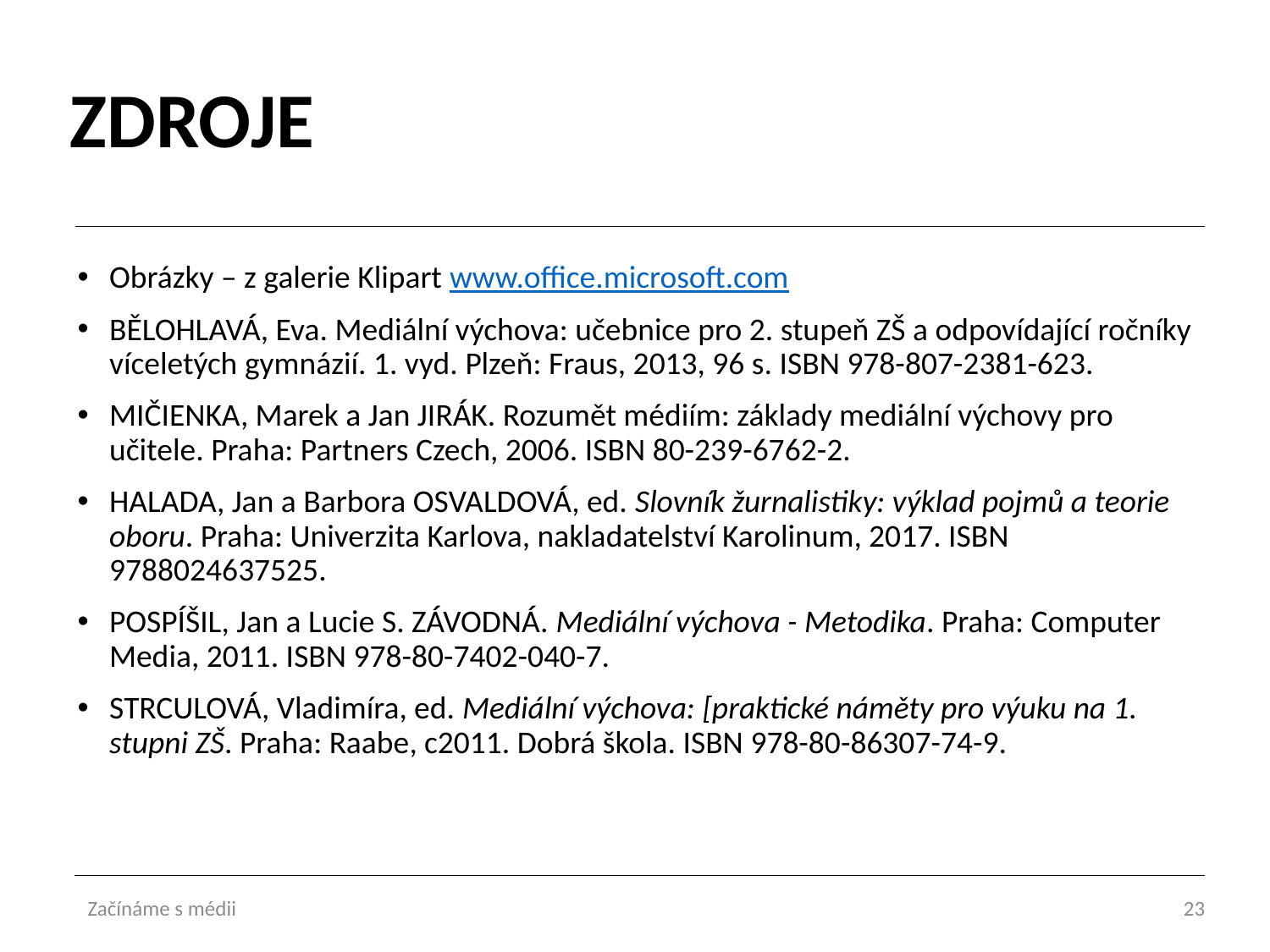

# ZDROJE
Obrázky – z galerie Klipart www.office.microsoft.com
BĚLOHLAVÁ, Eva. Mediální výchova: učebnice pro 2. stupeň ZŠ a odpovídající ročníky víceletých gymnázií. 1. vyd. Plzeň: Fraus, 2013, 96 s. ISBN 978-807-2381-623.
MIČIENKA, Marek a Jan JIRÁK. Rozumět médiím: základy mediální výchovy pro učitele. Praha: Partners Czech, 2006. ISBN 80-239-6762-2.
HALADA, Jan a Barbora OSVALDOVÁ, ed. Slovník žurnalistiky: výklad pojmů a teorie oboru. Praha: Univerzita Karlova, nakladatelství Karolinum, 2017. ISBN 9788024637525.
POSPÍŠIL, Jan a Lucie S. ZÁVODNÁ. Mediální výchova - Metodika. Praha: Computer Media, 2011. ISBN 978-80-7402-040-7.
STRCULOVÁ, Vladimíra, ed. Mediální výchova: [praktické náměty pro výuku na 1. stupni ZŠ. Praha: Raabe, c2011. Dobrá škola. ISBN 978-80-86307-74-9.

Začínáme s médii
23